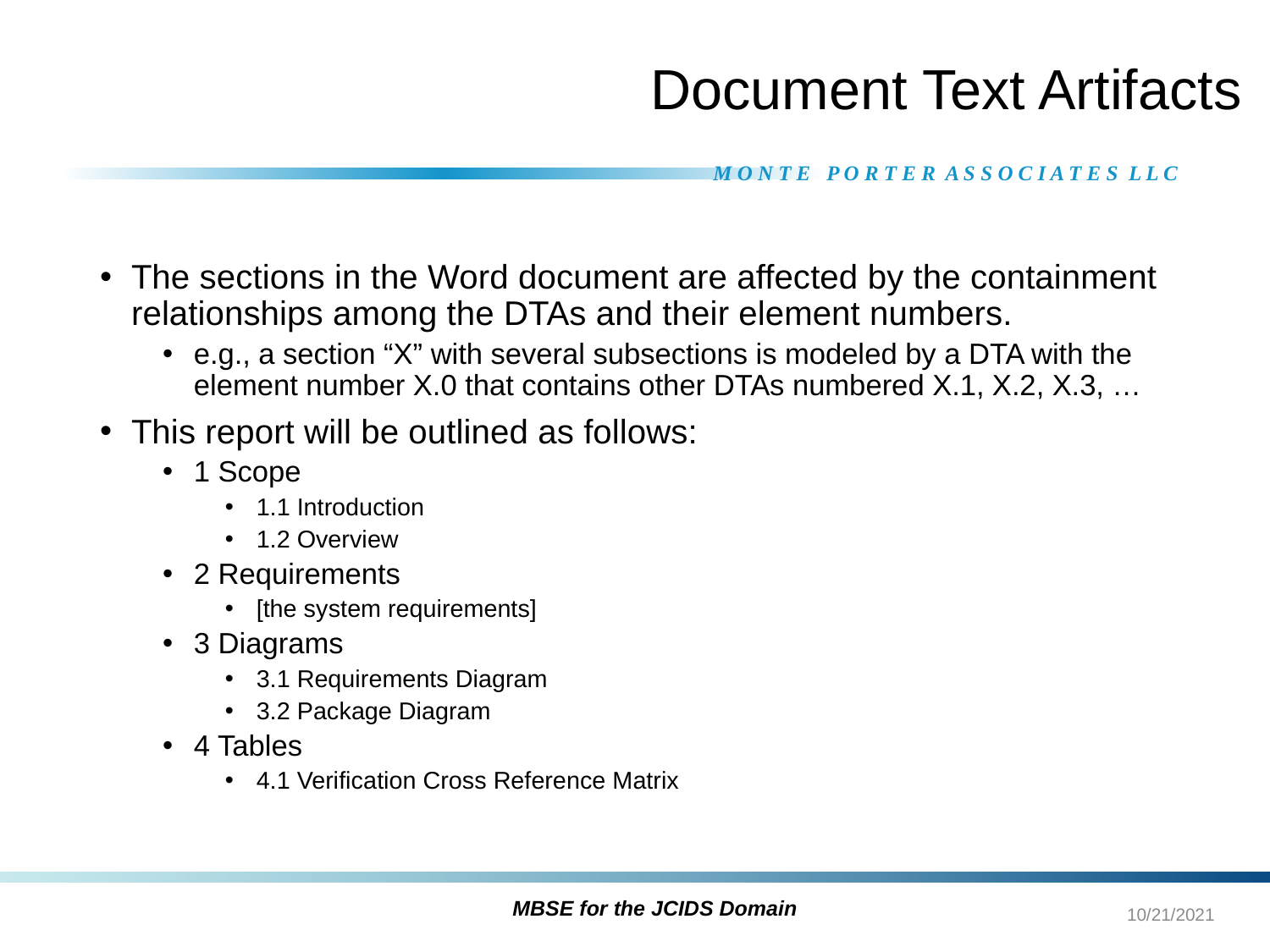

# Document Text Artifacts
The sections in the Word document are affected by the containment relationships among the DTAs and their element numbers.
e.g., a section “X” with several subsections is modeled by a DTA with the element number X.0 that contains other DTAs numbered X.1, X.2, X.3, …
This report will be outlined as follows:
1 Scope
1.1 Introduction
1.2 Overview
2 Requirements
[the system requirements]
3 Diagrams
3.1 Requirements Diagram
3.2 Package Diagram
4 Tables
4.1 Verification Cross Reference Matrix

10/21/2021